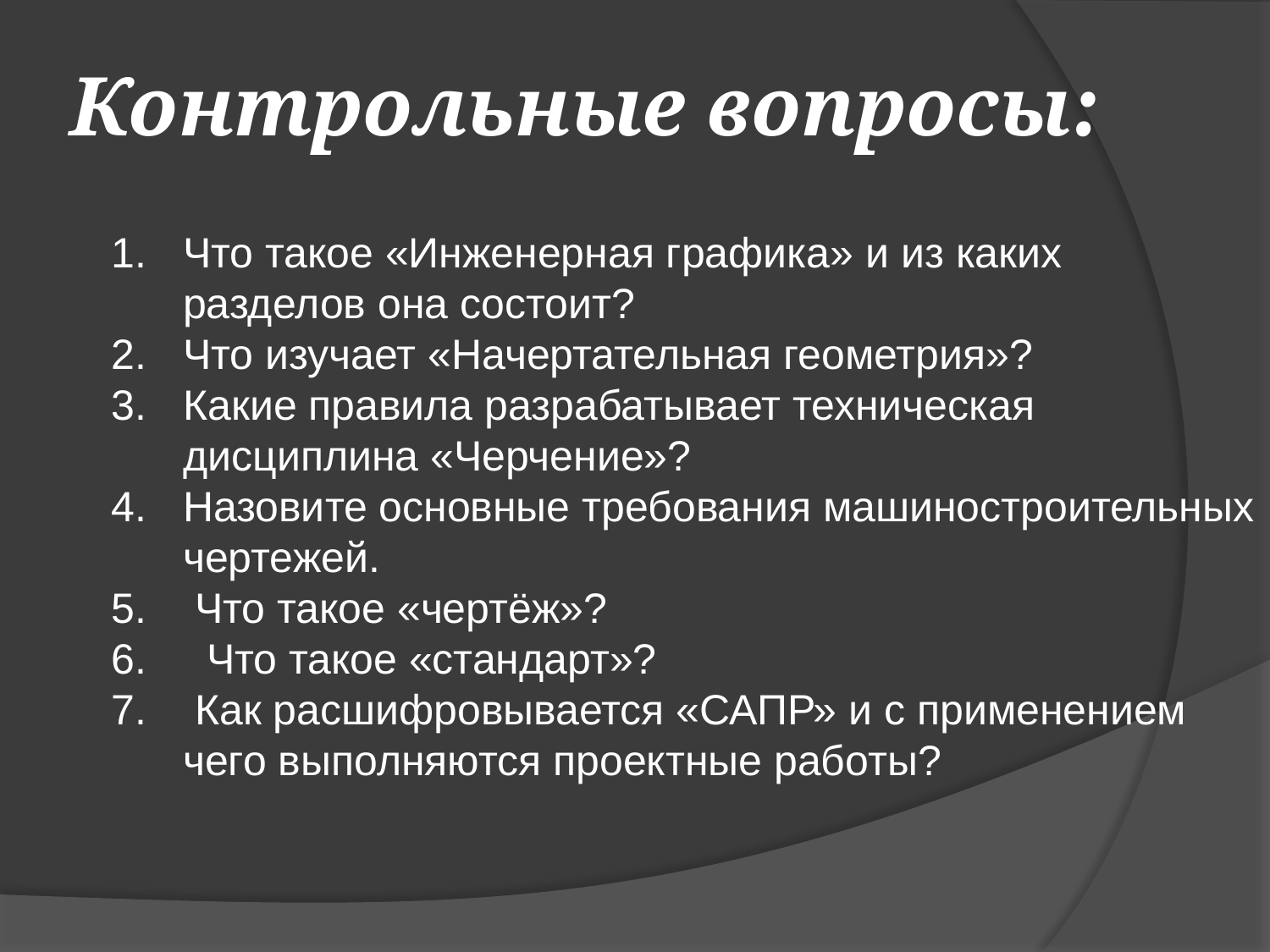

Что изучает «начертательная геометрия»?
Что такое «инженерная графика» и чему она способствует?
Что такое «чертёж»?
Из каких разделов состоит учебная дисциплина «инженерная графика»?
Как расшифровывается «САПР»?

Что такое «стандарт»?
# Контрольные вопросы:

Что такое «Инженерная графика» и из каких разделов она состоит?
Что изучает «Начертательная геометрия»?
Какие правила разрабатывает техническая дисциплина «Черчение»?
Назовите основные требования машиностроительных чертежей.
 Что такое «чертёж»?
  Что такое «стандарт»?
 Как расшифровывается «САПР» и с применением чего выполняются проектные работы?